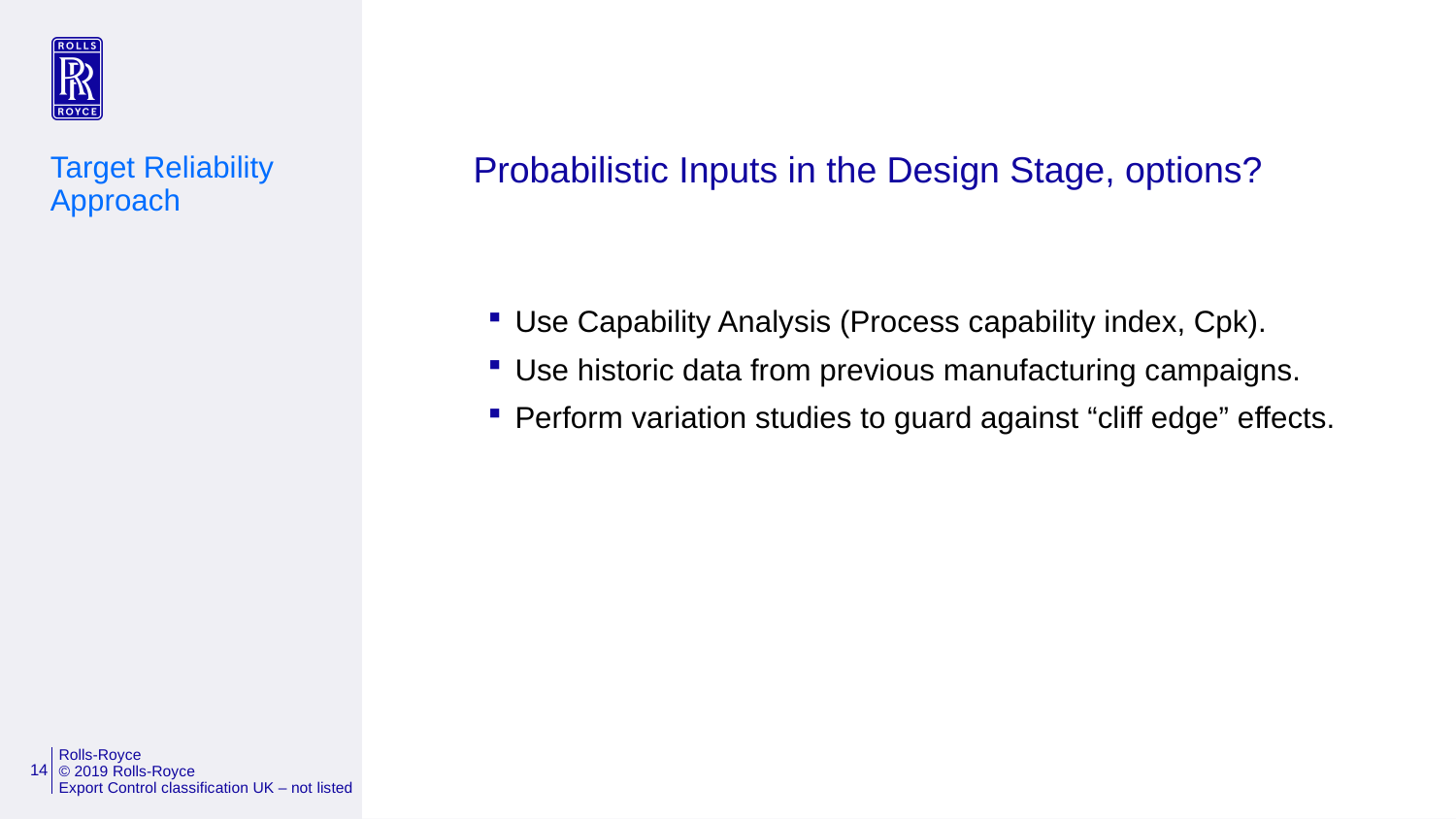

Target Reliability Approach

# Probabilistic Inputs in the Design Stage, options?
Use Capability Analysis (Process capability index, Cpk).
Use historic data from previous manufacturing campaigns.
Perform variation studies to guard against “cliff edge” effects.